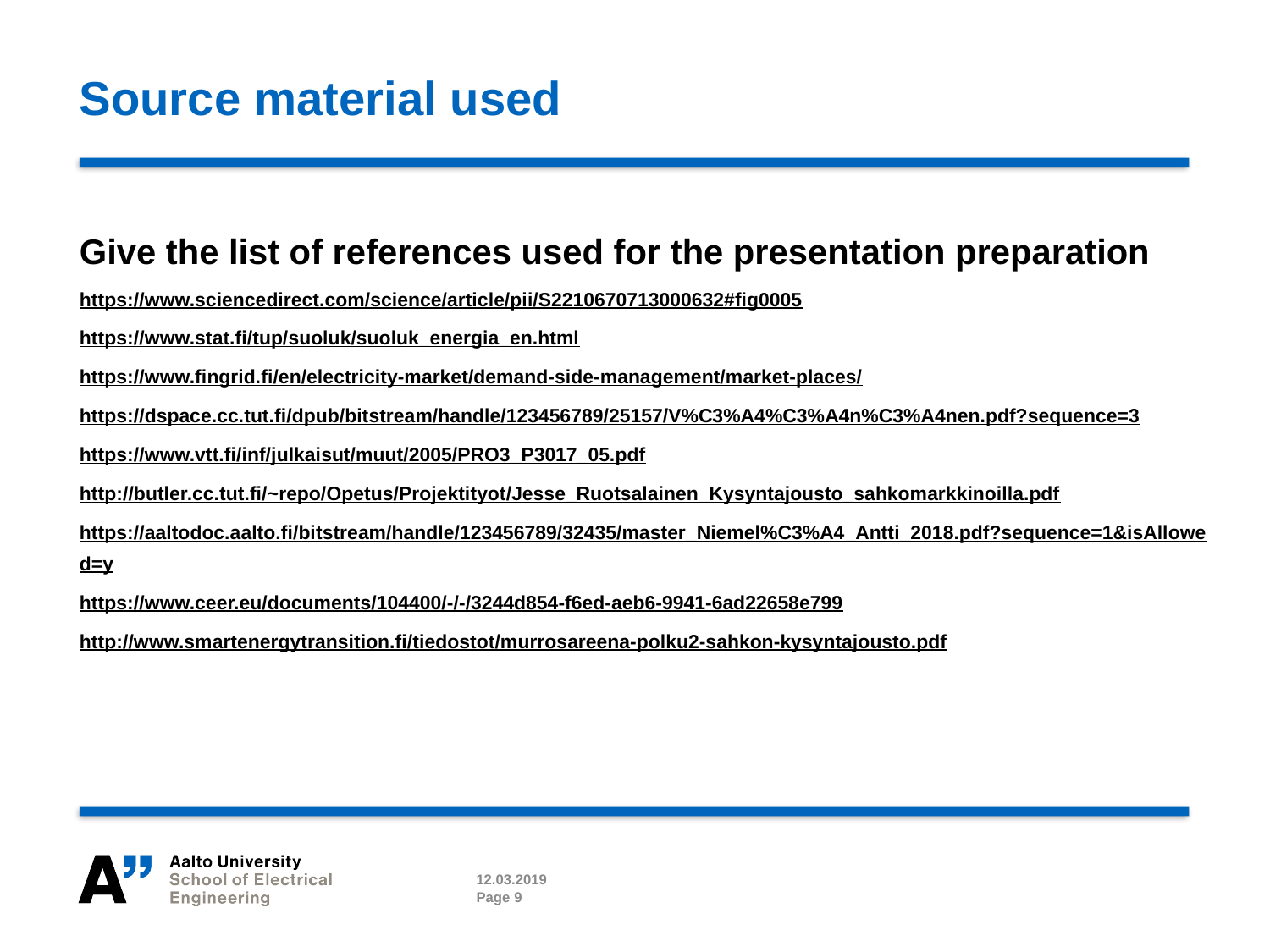

# Source material used
Give the list of references used for the presentation preparation
https://www.sciencedirect.com/science/article/pii/S2210670713000632#fig0005
https://www.stat.fi/tup/suoluk/suoluk_energia_en.html
https://www.fingrid.fi/en/electricity-market/demand-side-management/market-places/
https://dspace.cc.tut.fi/dpub/bitstream/handle/123456789/25157/V%C3%A4%C3%A4n%C3%A4nen.pdf?sequence=3
https://www.vtt.fi/inf/julkaisut/muut/2005/PRO3_P3017_05.pdf
http://butler.cc.tut.fi/~repo/Opetus/Projektityot/Jesse_Ruotsalainen_Kysyntajousto_sahkomarkkinoilla.pdf
https://aaltodoc.aalto.fi/bitstream/handle/123456789/32435/master_Niemel%C3%A4_Antti_2018.pdf?sequence=1&isAllowed=y
https://www.ceer.eu/documents/104400/-/-/3244d854-f6ed-aeb6-9941-6ad22658e799
http://www.smartenergytransition.fi/tiedostot/murrosareena-polku2-sahkon-kysyntajousto.pdf

12.03.2019
Page 9